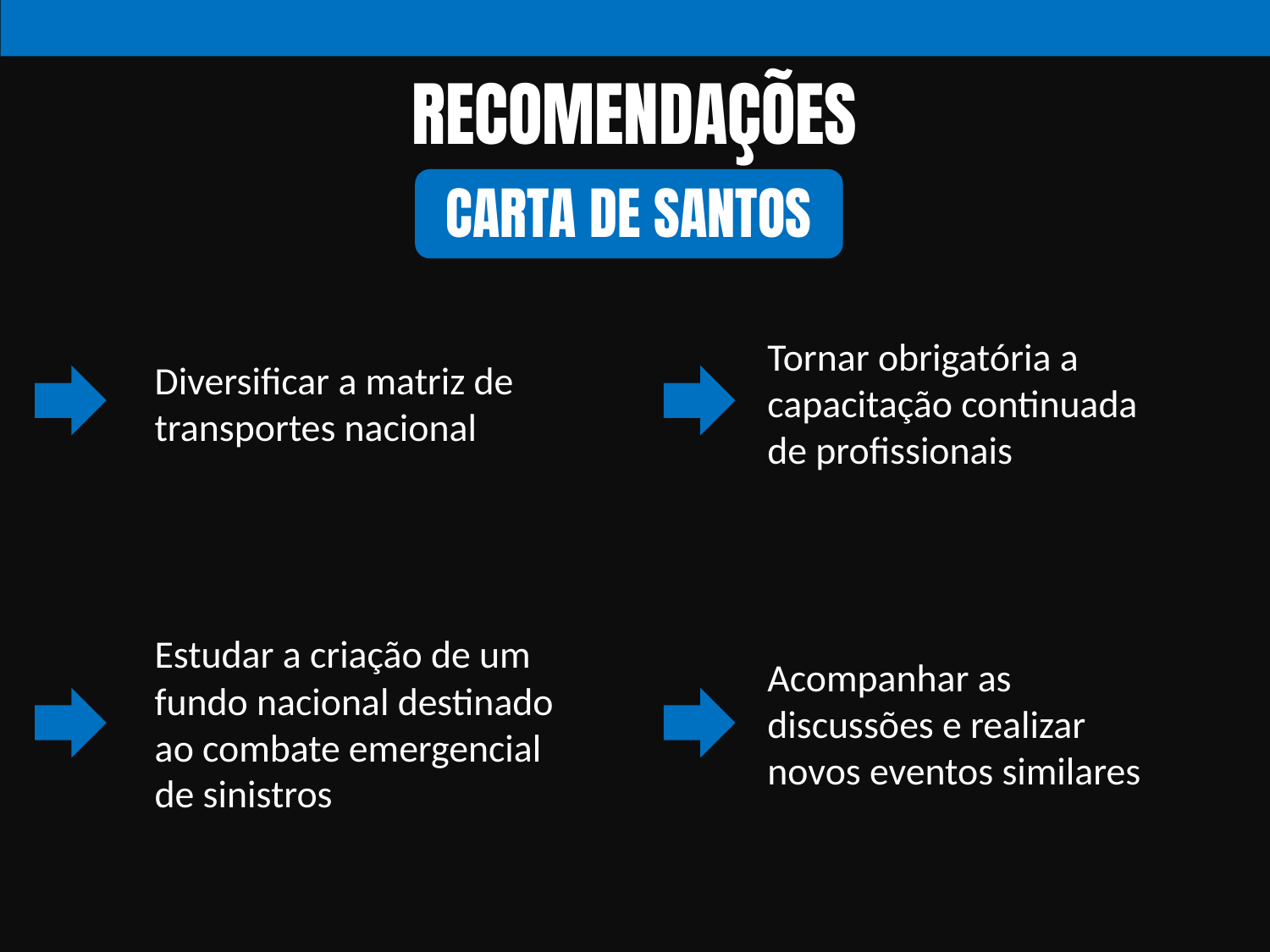

RECOMENDAÇÕES

CARTA DE SANTOS
Tornar obrigatória a  capacitação continuada de profissionais
Diversificar a matriz de transportes nacional

Estudar a criação de um fundo nacional destinado ao combate emergencial de sinistros
Acompanhar as discussões e realizar novos eventos similares